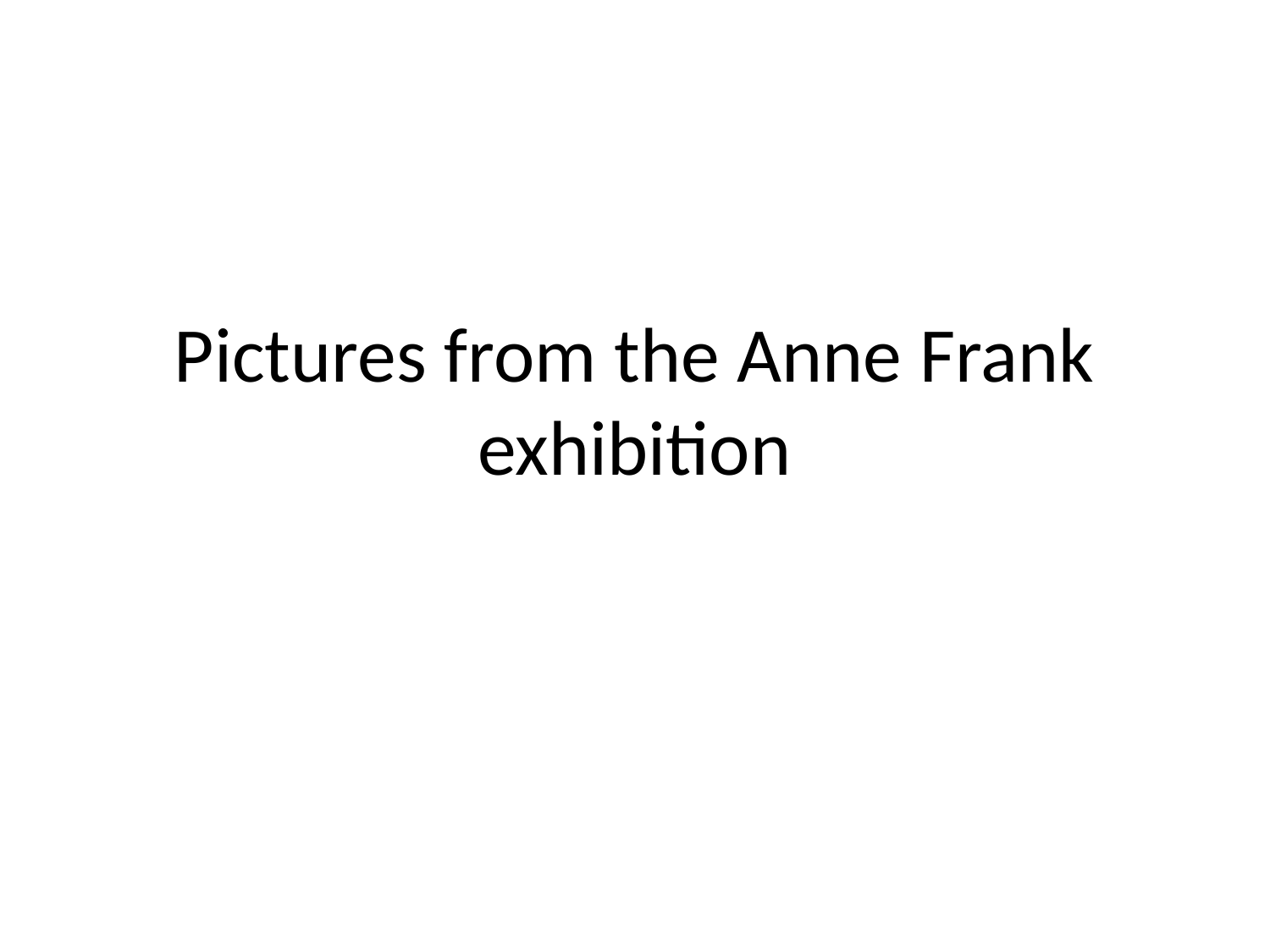

# Pictures from the Anne Frank exhibition